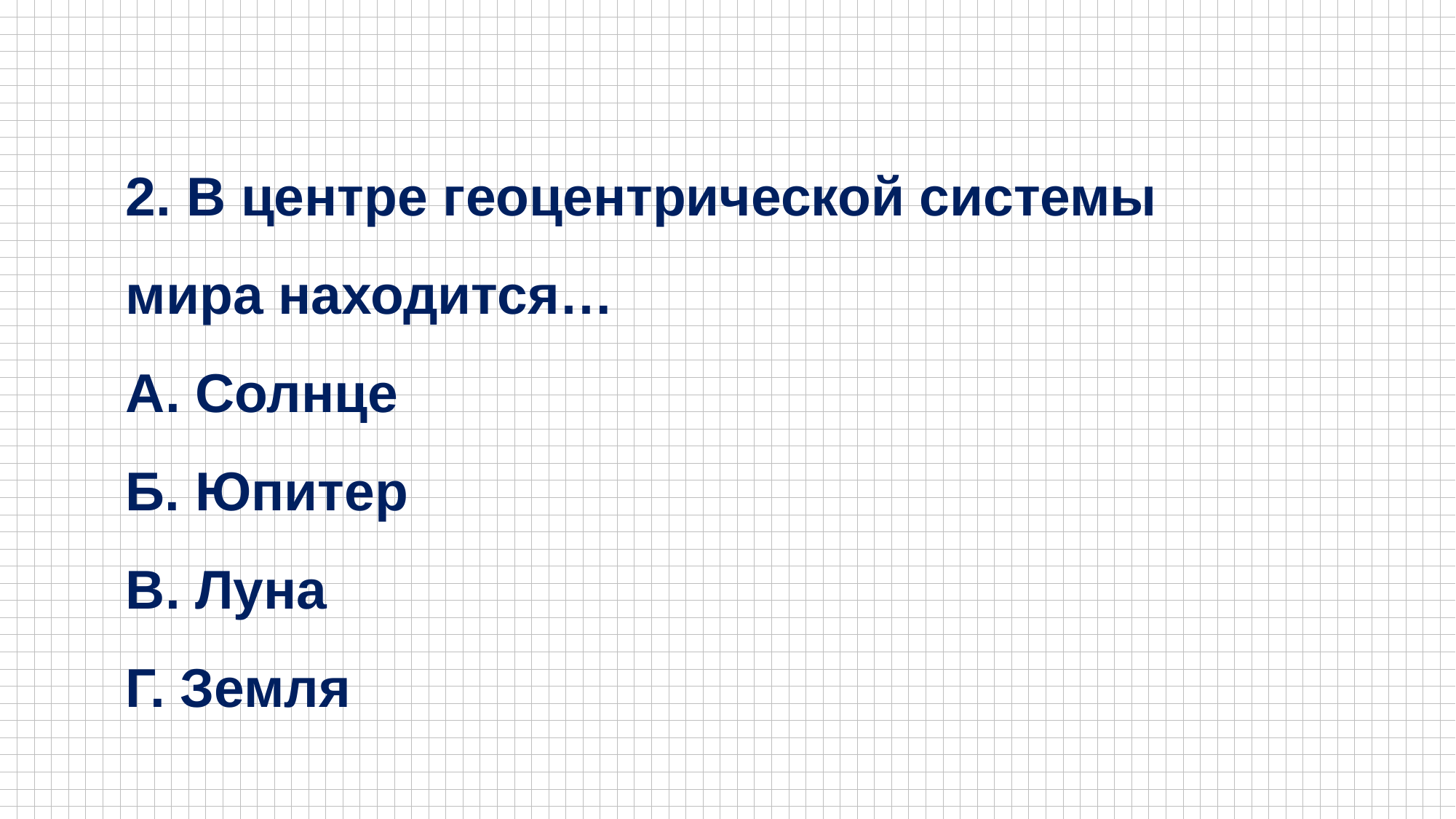

2. В центре геоцентрической системы мира находится…
А. Солнце
Б. Юпитер 
В. Луна 
Г. Земля